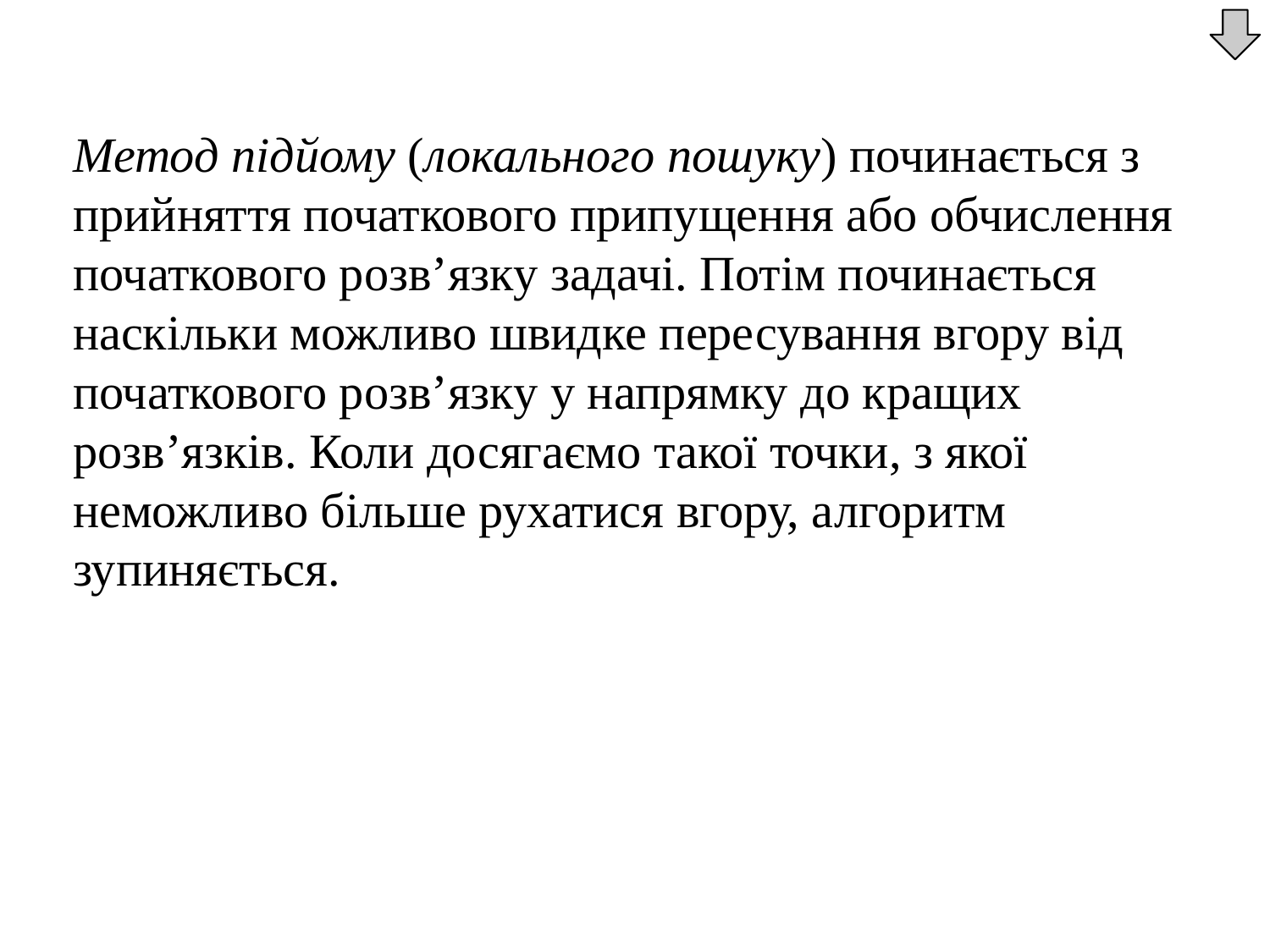

Метод підйому (локального пошуку) починається з прийняття початкового припущення або обчислення початкового розв’язку задачі. Потім починається наскільки можливо швидке пересування вгору від початкового розв’язку у напрямку до кращих розв’язків. Коли досягаємо такої точки, з якої неможливо більше рухатися вгору, алгоритм зупиняється.